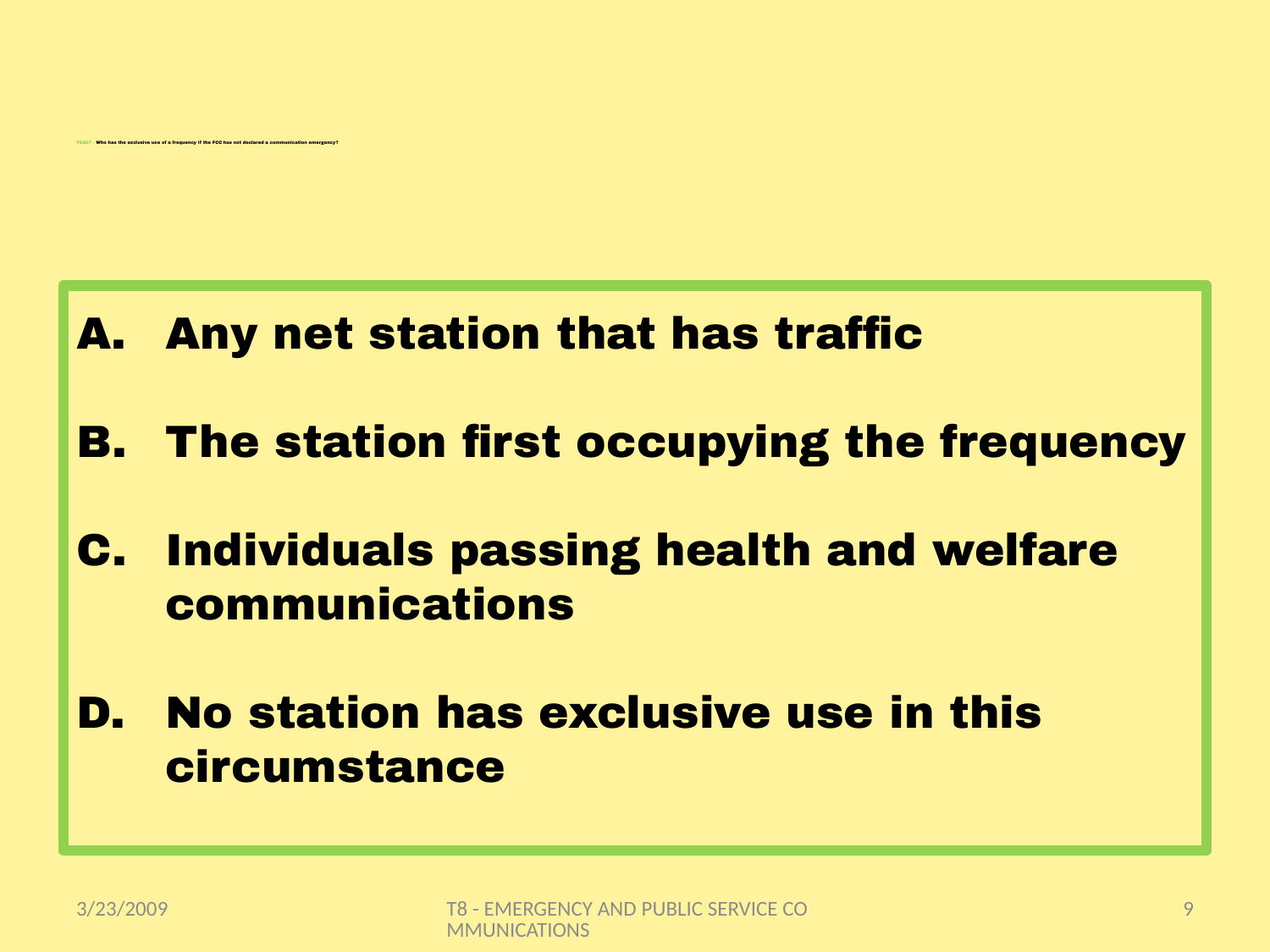

# T8A07 - Who has the exclusive use of a frequency if the FCC has not declared a communication emergency?

Any net station that has traffic

The station first occupying the frequency

Individuals passing health and welfare communications

No station has exclusive use in this circumstance
3/23/2009
T8 - EMERGENCY AND PUBLIC SERVICE COMMUNICATIONS
9